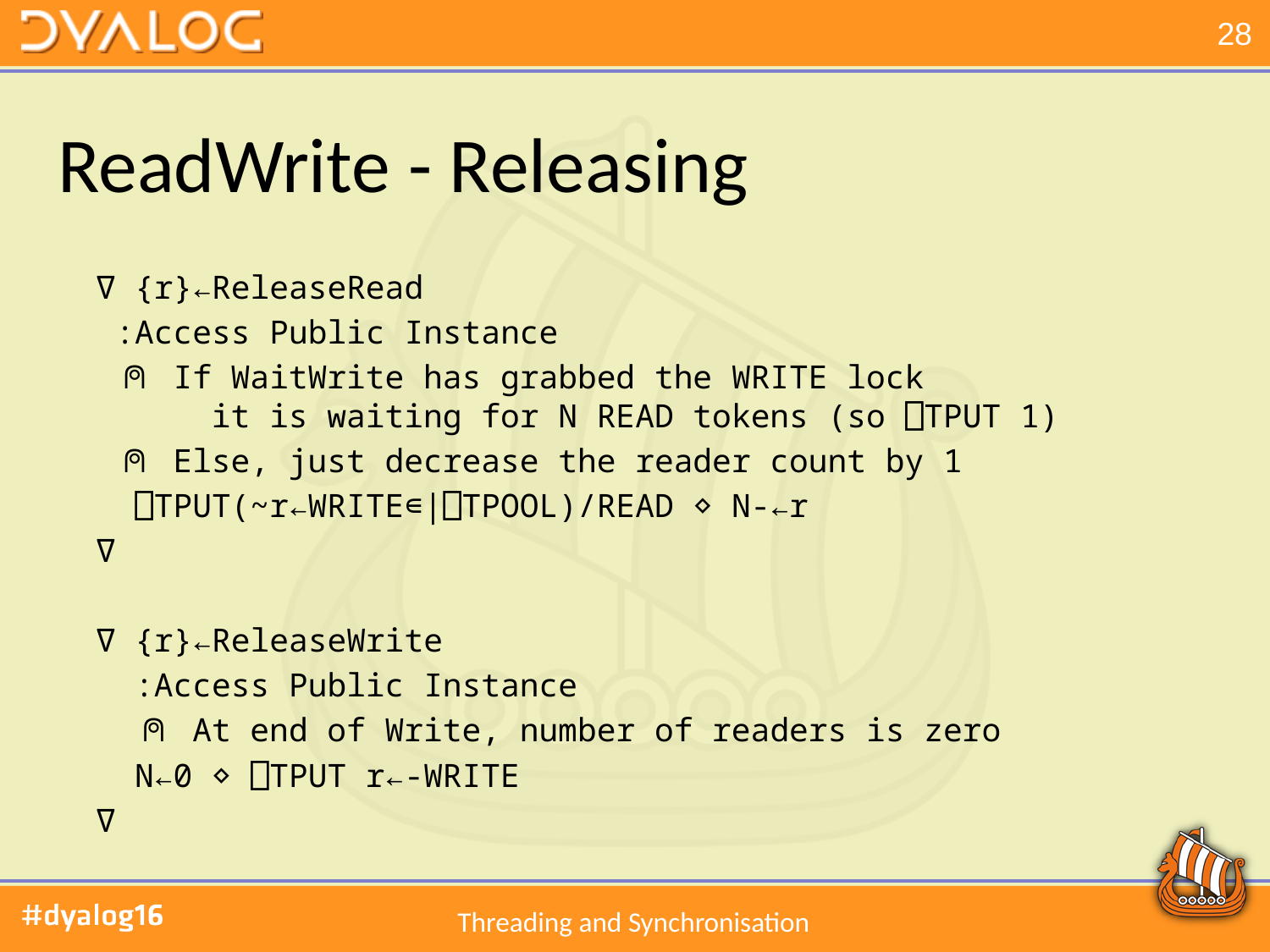

# ReadWrite - Releasing
  ∇ {r}←ReleaseRead
   :Access Public Instance
   ⍝ If WaitWrite has grabbed the WRITE lock
        it is waiting for N READ tokens (so ⎕TPUT 1)
   ⍝ Else, just decrease the reader count by 1
    ⎕TPUT(~r←WRITE∊|⎕TPOOL)/READ ⋄ N-←r
  ∇

  ∇ {r}←ReleaseWrite
    :Access Public Instance
    ⍝ At end of Write, number of readers is zero
    N←0 ⋄ ⎕TPUT r←-WRITE
  ∇
Threading and Synchronisation